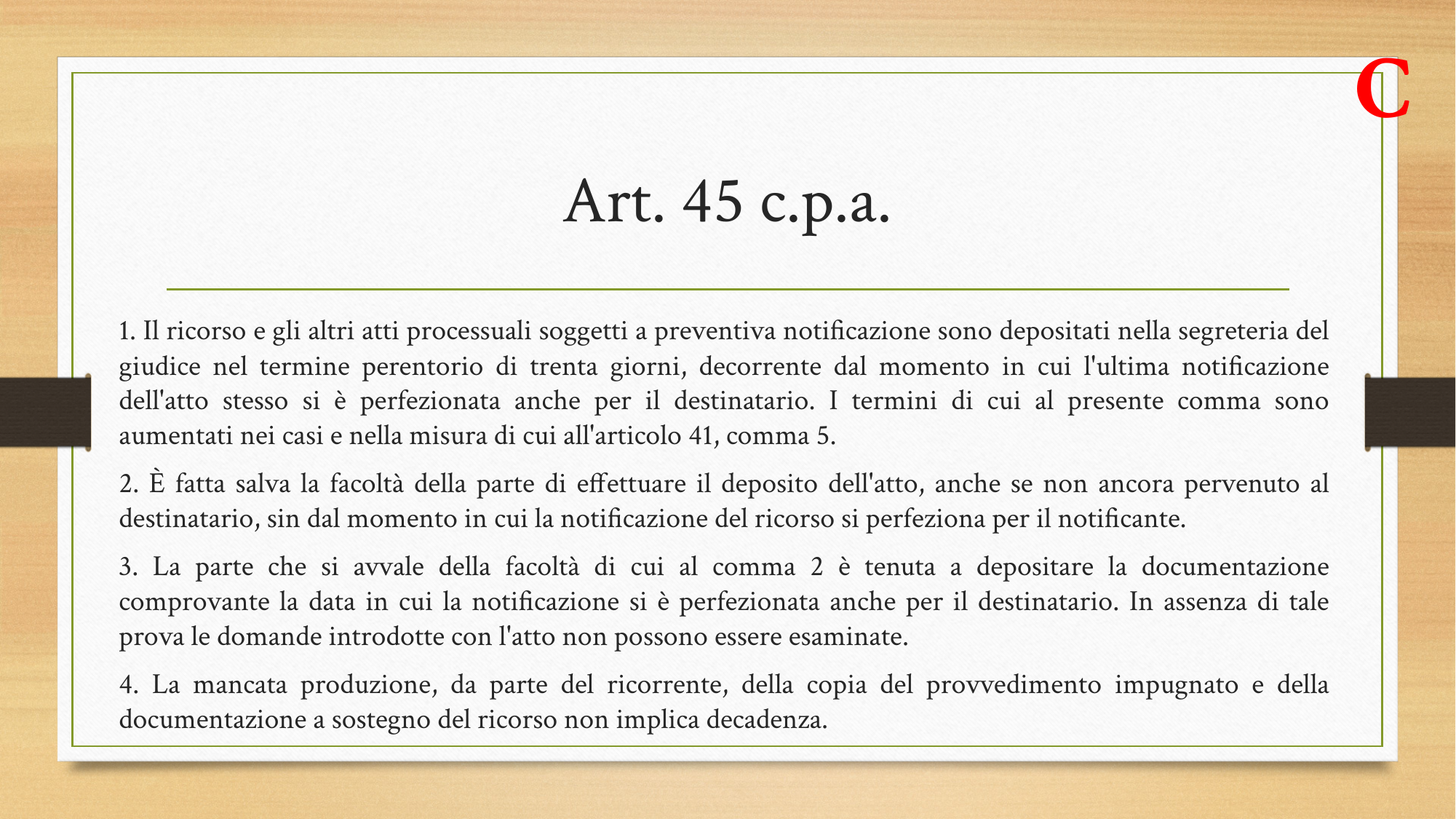

C
# Art. 45 c.p.a.
1. Il ricorso e gli altri atti processuali soggetti a preventiva notificazione sono depositati nella segreteria del giudice nel termine perentorio di trenta giorni, decorrente dal momento in cui l'ultima notificazione dell'atto stesso si è perfezionata anche per il destinatario. I termini di cui al presente comma sono aumentati nei casi e nella misura di cui all'articolo 41, comma 5.
2. È fatta salva la facoltà della parte di effettuare il deposito dell'atto, anche se non ancora pervenuto al destinatario, sin dal momento in cui la notificazione del ricorso si perfeziona per il notificante.
3. La parte che si avvale della facoltà di cui al comma 2 è tenuta a depositare la documentazione comprovante la data in cui la notificazione si è perfezionata anche per il destinatario. In assenza di tale prova le domande introdotte con l'atto non possono essere esaminate.
4. La mancata produzione, da parte del ricorrente, della copia del provvedimento impugnato e della documentazione a sostegno del ricorso non implica decadenza.